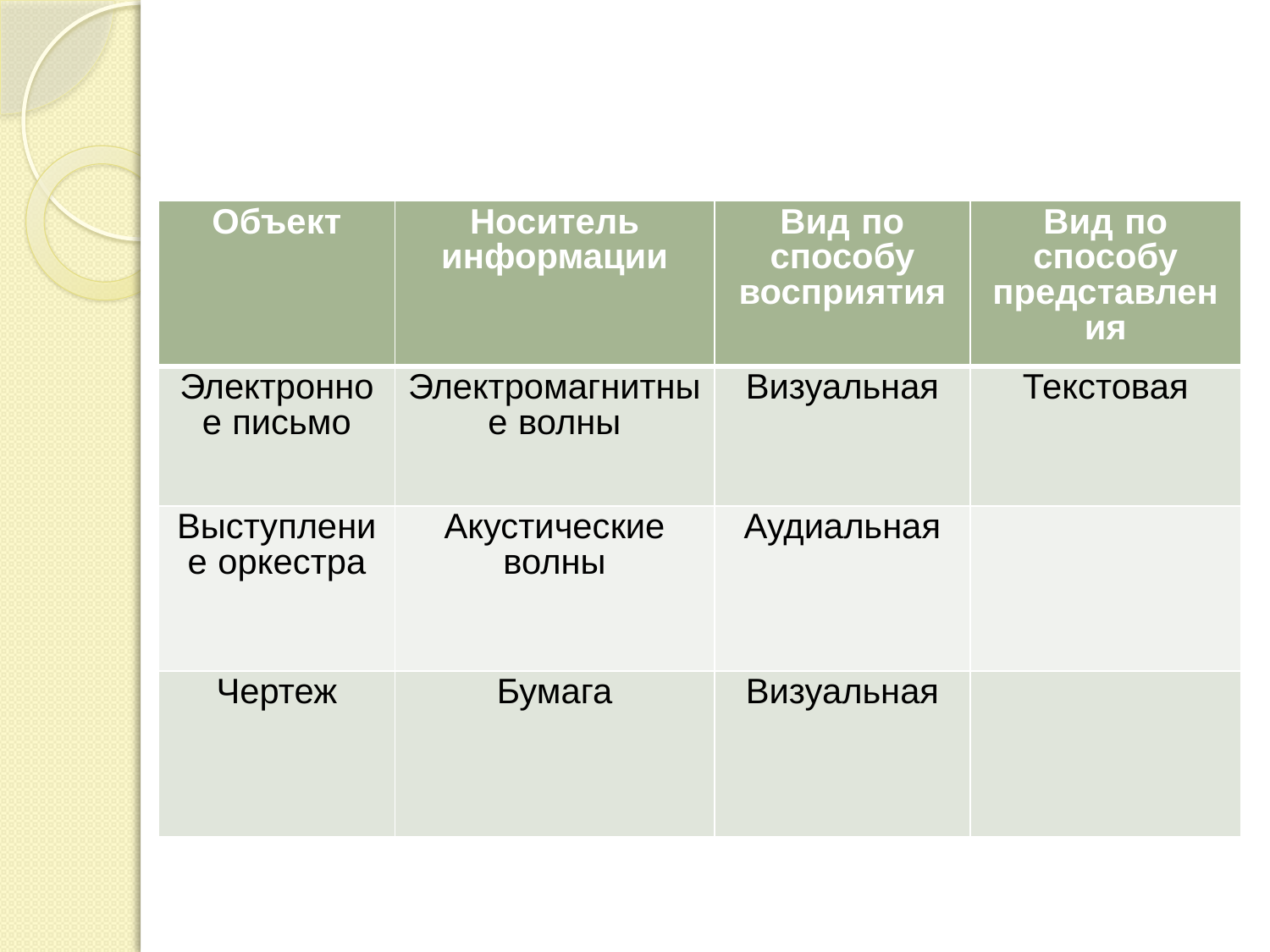

#
| Объект | Носитель информации | Вид по способу восприятия | Вид по способу представления |
| --- | --- | --- | --- |
| Электронное письмо | Электромагнитные волны | Визуальная | Текстовая |
| Выступление оркестра | Акустические волны | Аудиальная |  |
| Чертеж | Бумага | Визуальная |  |